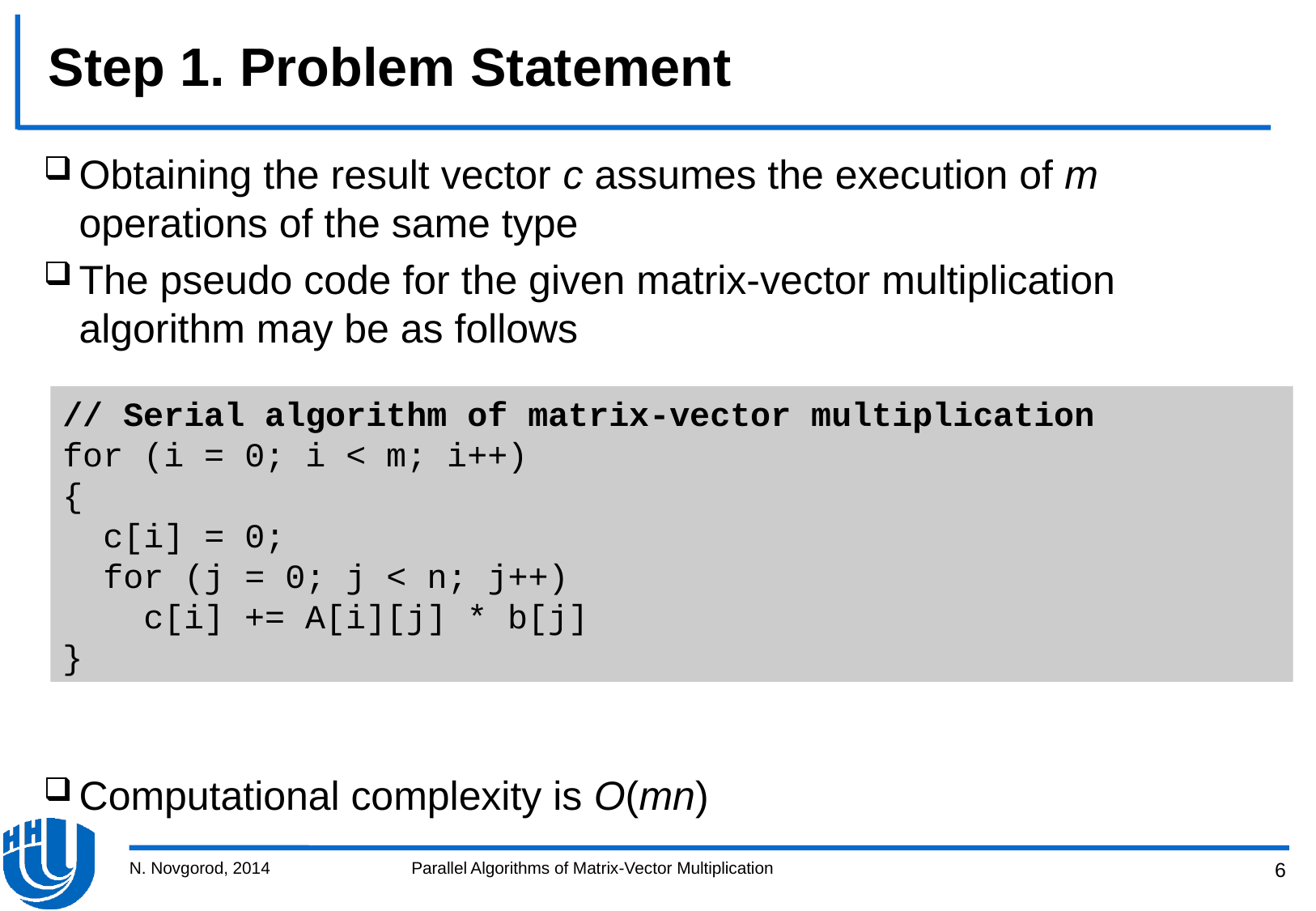

# Step 1. Problem Statement
Obtaining the result vector c assumes the execution of m operations of the same type
The pseudo code for the given matrix-vector multiplication algorithm may be as follows

Computational complexity is O(mn)
// Serial algorithm of matrix-vector multiplication
for (i = 0; i < m; i++)
{
  c[i] = 0;
  for (j = 0; j < n; j++)
    c[i] += A[i][j] * b[j]
}
N. Novgorod, 2014
Parallel Algorithms of Matrix-Vector Multiplication
6